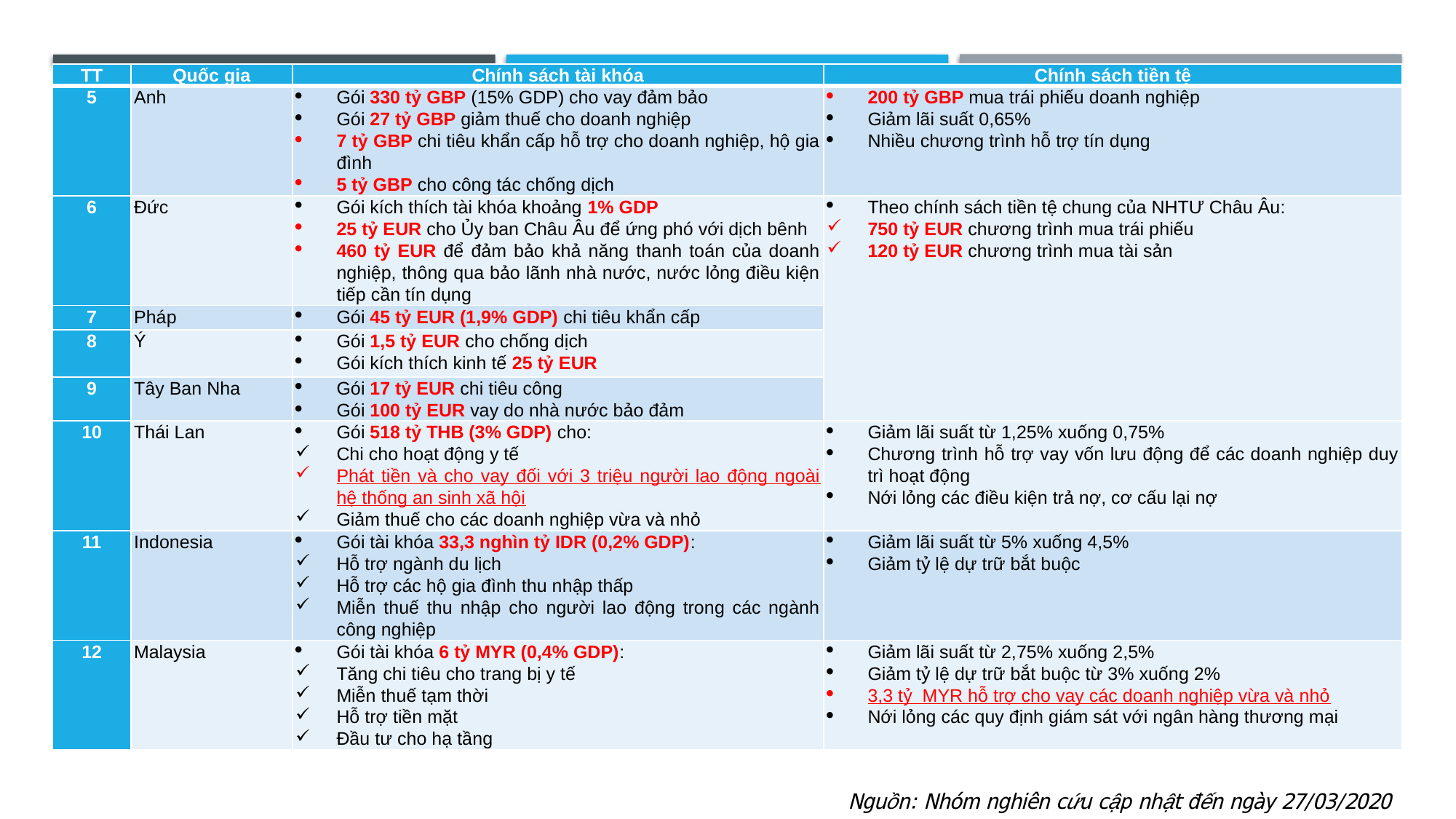

# Phản ứng chính sách
| TT | Quốc gia | Chính sách tài khóa | Chính sách tiền tệ |
| --- | --- | --- | --- |
| 5 | Anh | Gói 330 tỷ GBP (15% GDP) cho vay đảm bảo Gói 27 tỷ GBP giảm thuế cho doanh nghiệp 7 tỷ GBP chi tiêu khẩn cấp hỗ trợ cho doanh nghiệp, hộ gia đình 5 tỷ GBP cho công tác chống dịch | 200 tỷ GBP mua trái phiếu doanh nghiệp Giảm lãi suất 0,65% Nhiều chương trình hỗ trợ tín dụng |
| 6 | Đức | Gói kích thích tài khóa khoảng 1% GDP 25 tỷ EUR cho Ủy ban Châu Âu để ứng phó với dịch bênh 460 tỷ EUR để đảm bảo khả năng thanh toán của doanh nghiệp, thông qua bảo lãnh nhà nước, nước lỏng điều kiện tiếp cần tín dụng | Theo chính sách tiền tệ chung của NHTƯ Châu Âu: 750 tỷ EUR chương trình mua trái phiếu 120 tỷ EUR chương trình mua tài sản |
| 7 | Pháp | Gói 45 tỷ EUR (1,9% GDP) chi tiêu khẩn cấp |  |
| 8 | Ý | Gói 1,5 tỷ EUR cho chống dịch Gói kích thích kinh tế 25 tỷ EUR |  |
| 9 | Tây Ban Nha | Gói 17 tỷ EUR chi tiêu công Gói 100 tỷ EUR vay do nhà nước bảo đảm |  |
| 10 | Thái Lan | Gói 518 tỷ THB (3% GDP) cho: Chi cho hoạt động y tế Phát tiền và cho vay đối với 3 triệu người lao động ngoài hệ thống an sinh xã hội Giảm thuế cho các doanh nghiệp vừa và nhỏ | Giảm lãi suất từ 1,25% xuống 0,75% Chương trình hỗ trợ vay vốn lưu động để các doanh nghiệp duy trì hoạt động Nới lỏng các điều kiện trả nợ, cơ cấu lại nợ |
| 11 | Indonesia | Gói tài khóa 33,3 nghìn tỷ IDR (0,2% GDP): Hỗ trợ ngành du lịch Hỗ trợ các hộ gia đình thu nhập thấp Miễn thuế thu nhập cho người lao động trong các ngành công nghiệp | Giảm lãi suất từ 5% xuống 4,5% Giảm tỷ lệ dự trữ bắt buộc |
| 12 | Malaysia | Gói tài khóa 6 tỷ MYR (0,4% GDP): Tăng chi tiêu cho trang bị y tế Miễn thuế tạm thời Hỗ trợ tiền mặt Đầu tư cho hạ tầng | Giảm lãi suất từ 2,75% xuống 2,5% Giảm tỷ lệ dự trữ bắt buộc từ 3% xuống 2% 3,3 tỷ MYR hỗ trợ cho vay các doanh nghiệp vừa và nhỏ Nới lỏng các quy định giám sát với ngân hàng thương mại |
Nguồn: Nhóm nghiên cứu cập nhật đến ngày 27/03/2020